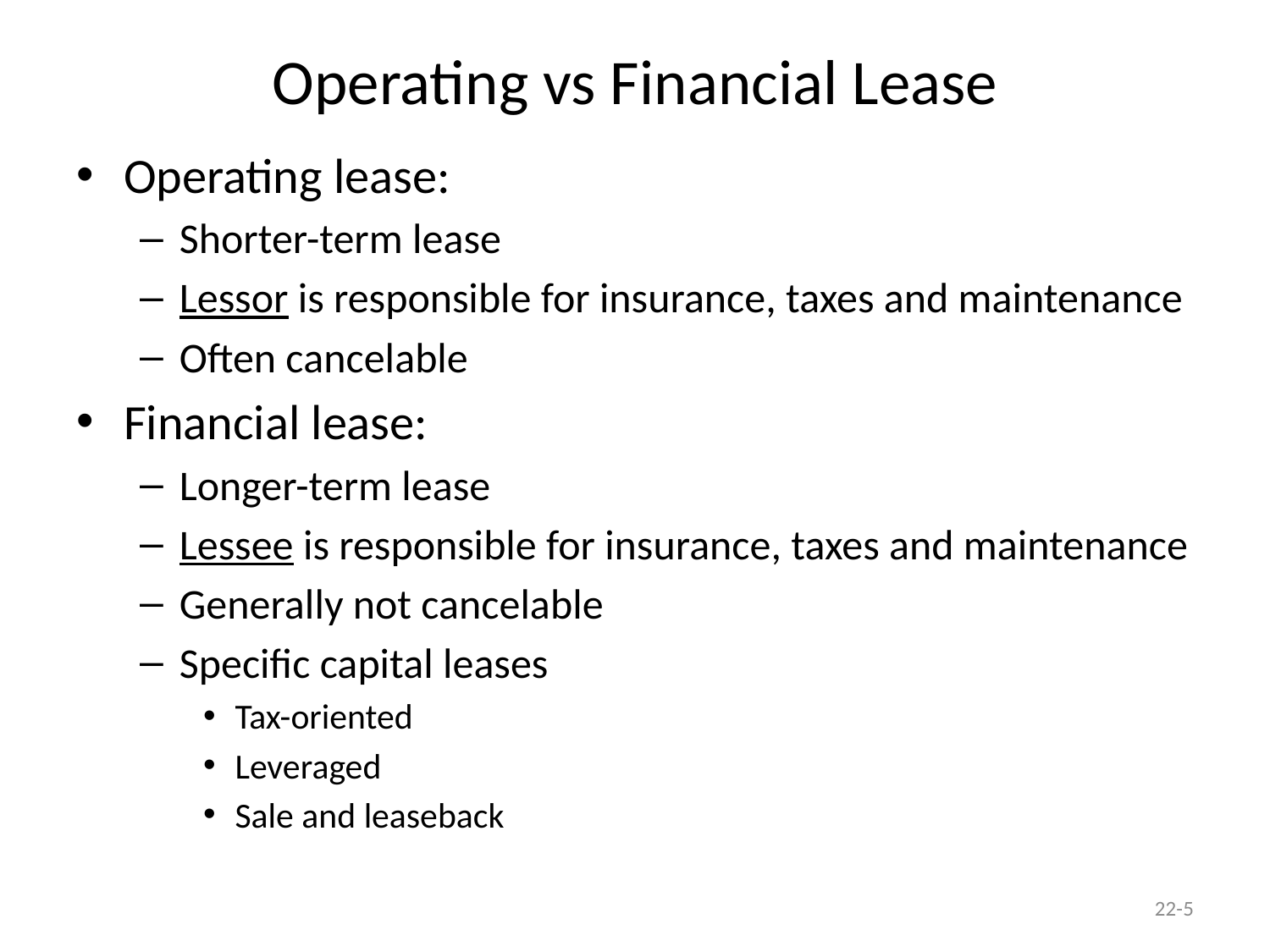

# Operating vs Financial Lease
Operating lease:
Shorter-term lease
Lessor is responsible for insurance, taxes and maintenance
Often cancelable
Financial lease:
Longer-term lease
Lessee is responsible for insurance, taxes and maintenance
Generally not cancelable
Specific capital leases
Tax-oriented
Leveraged
Sale and leaseback

22-5